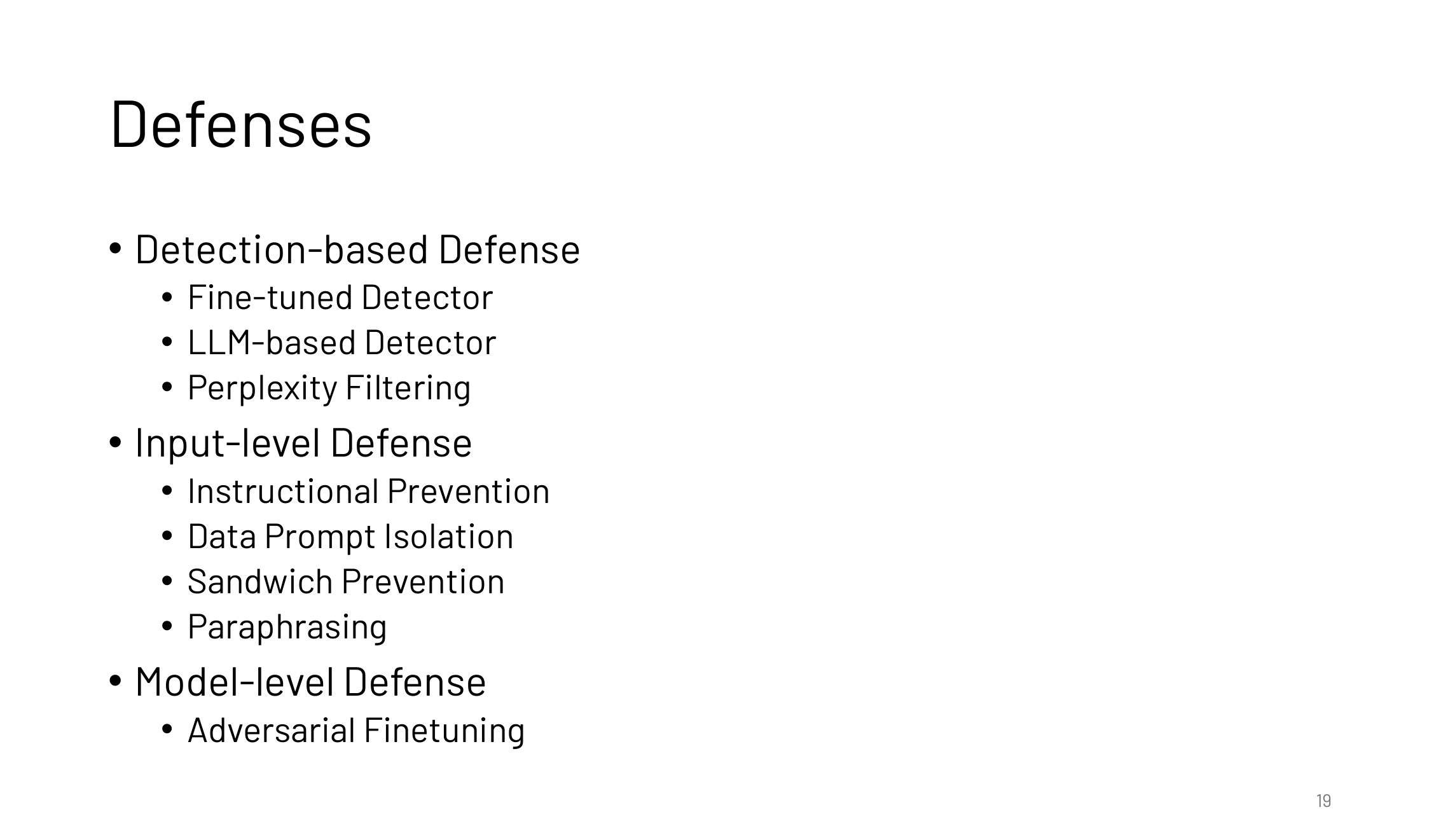

# Defenses
Detection-based Defense
Fine-tuned Detector
LLM-based Detector
Perplexity Filtering
Input-level Defense
Instructional Prevention
Data Prompt Isolation
Sandwich Prevention
Paraphrasing
Model-level Defense
Adversarial Finetuning
19